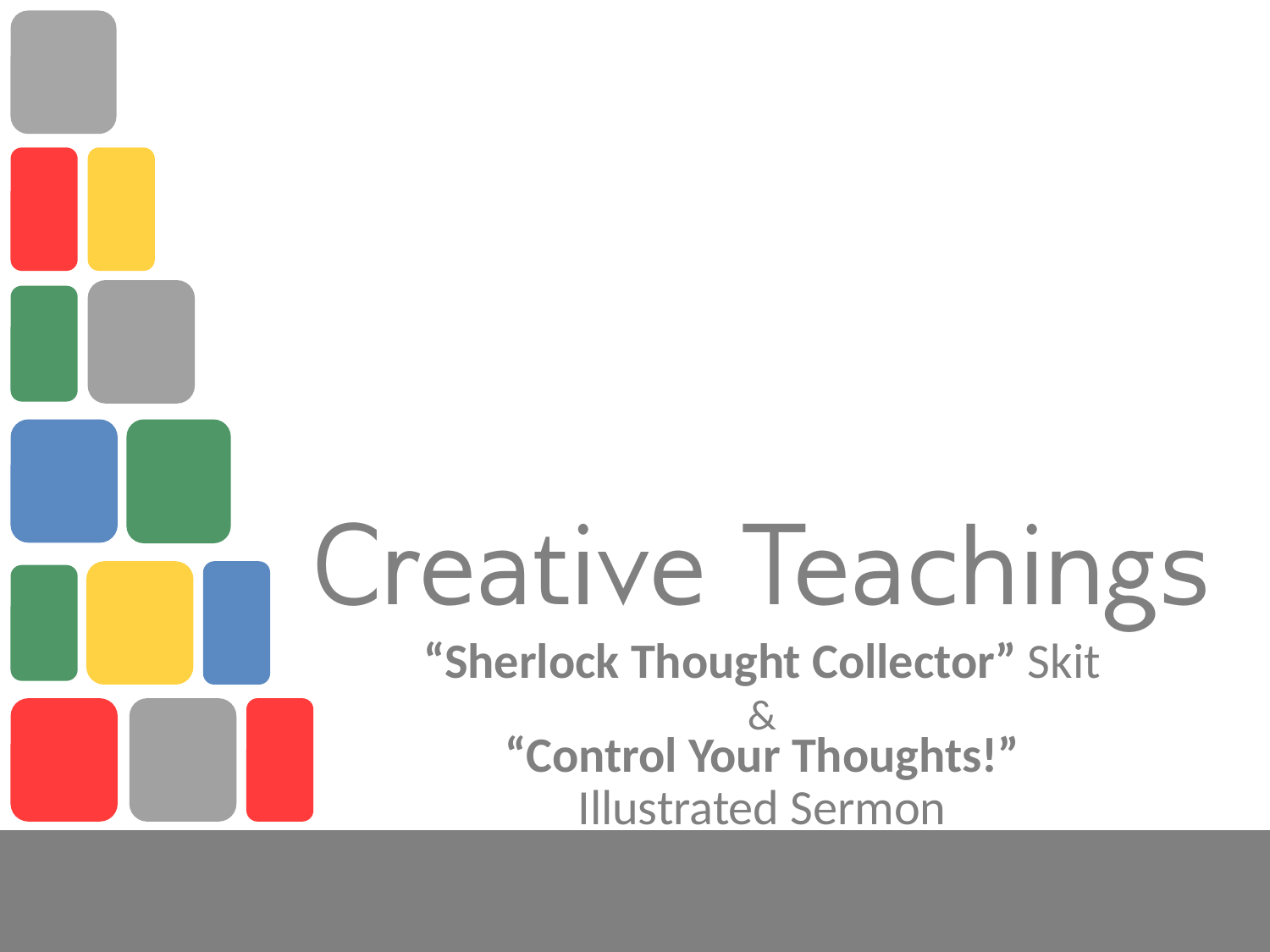

Creative Teachings
“Sherlock Thought Collector” Skit
&
“Control Your Thoughts!”
Illustrated Sermon